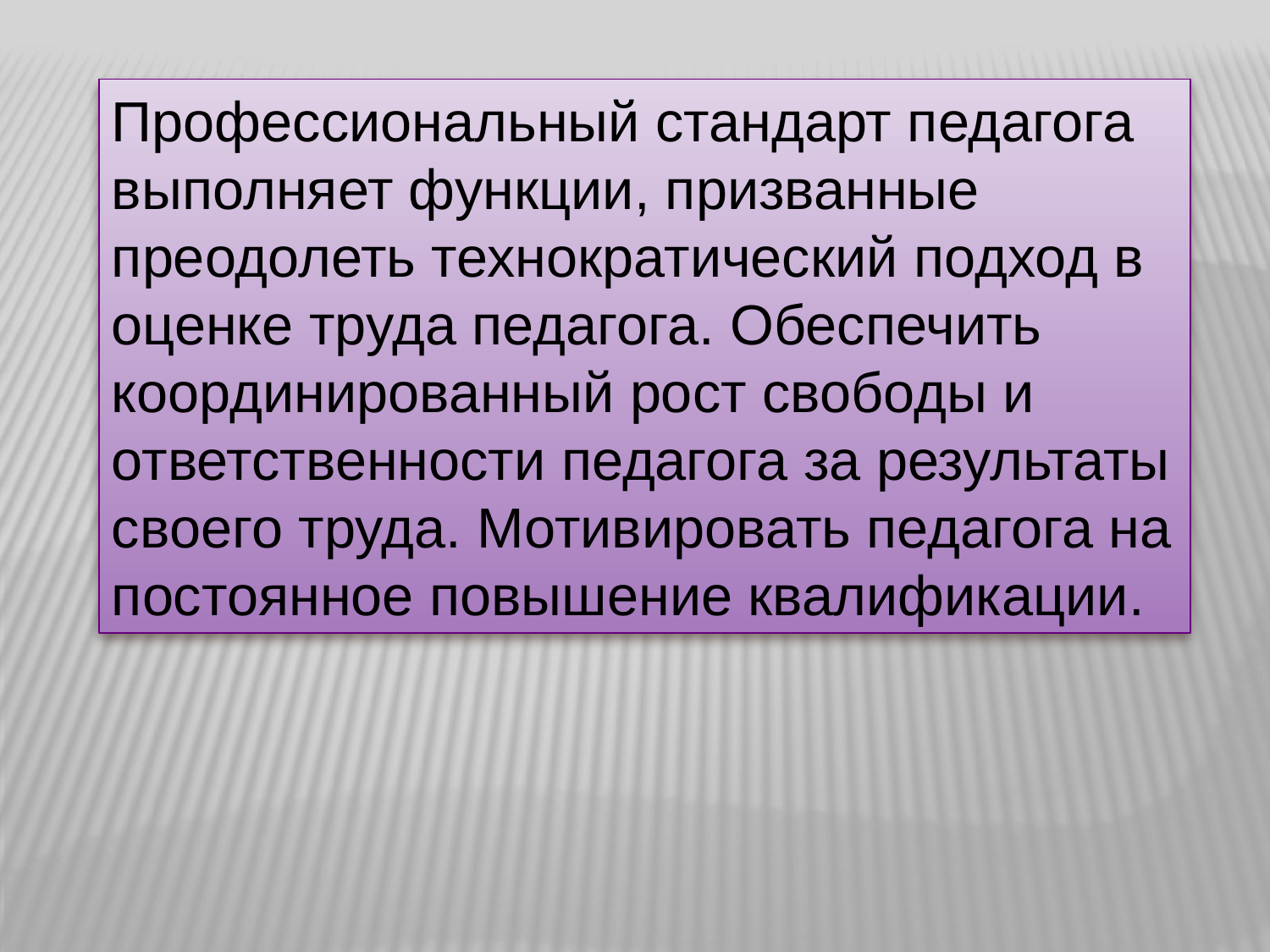

Профессиональный стандарт педагога выполняет функции, призванные преодолеть технократический подход в оценке труда педагога. Обеспечить координированный рост свободы и ответственности педагога за результаты своего труда. Мотивировать педагога на постоянное повышение квалификации.